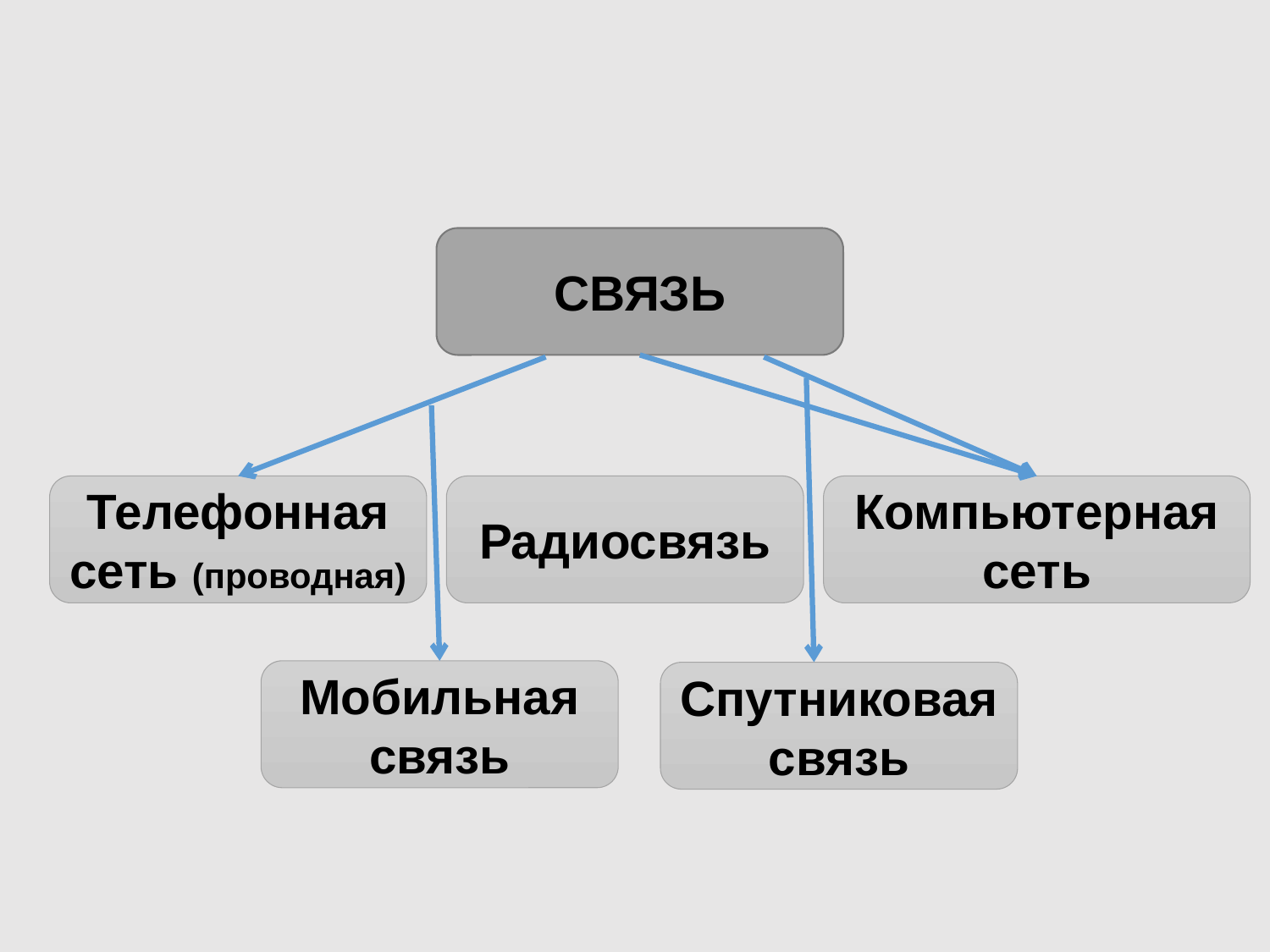

СВЯЗЬ
Радиосвязь
Телефонная сеть (проводная)
Компьютерная сеть
Мобильная связь
Спутниковая связь